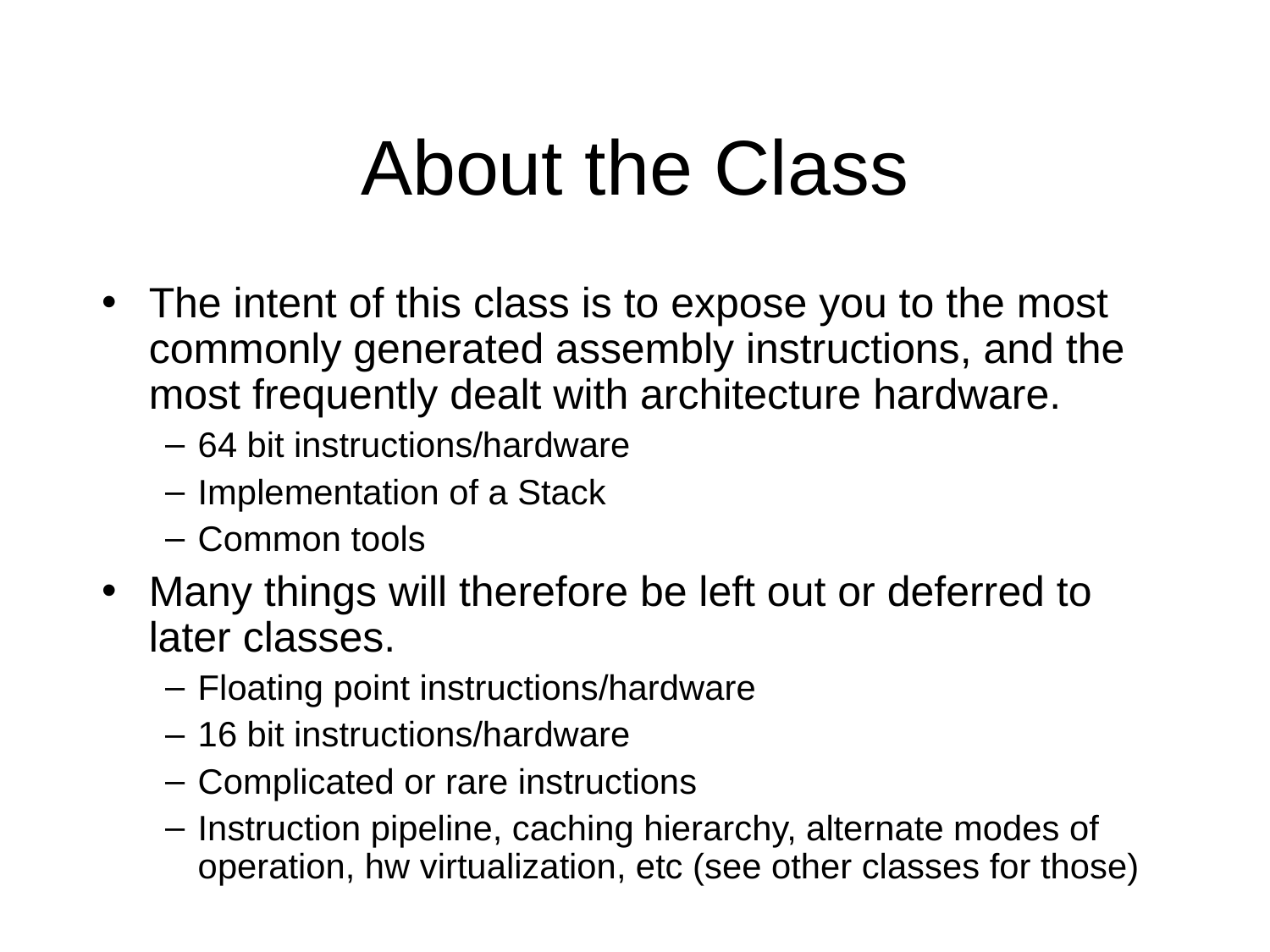

About the Class
The intent of this class is to expose you to the most commonly generated assembly instructions, and the most frequently dealt with architecture hardware.
64 bit instructions/hardware
Implementation of a Stack
Common tools
Many things will therefore be left out or deferred to later classes.
Floating point instructions/hardware
16 bit instructions/hardware
Complicated or rare instructions
Instruction pipeline, caching hierarchy, alternate modes of operation, hw virtualization, etc (see other classes for those)